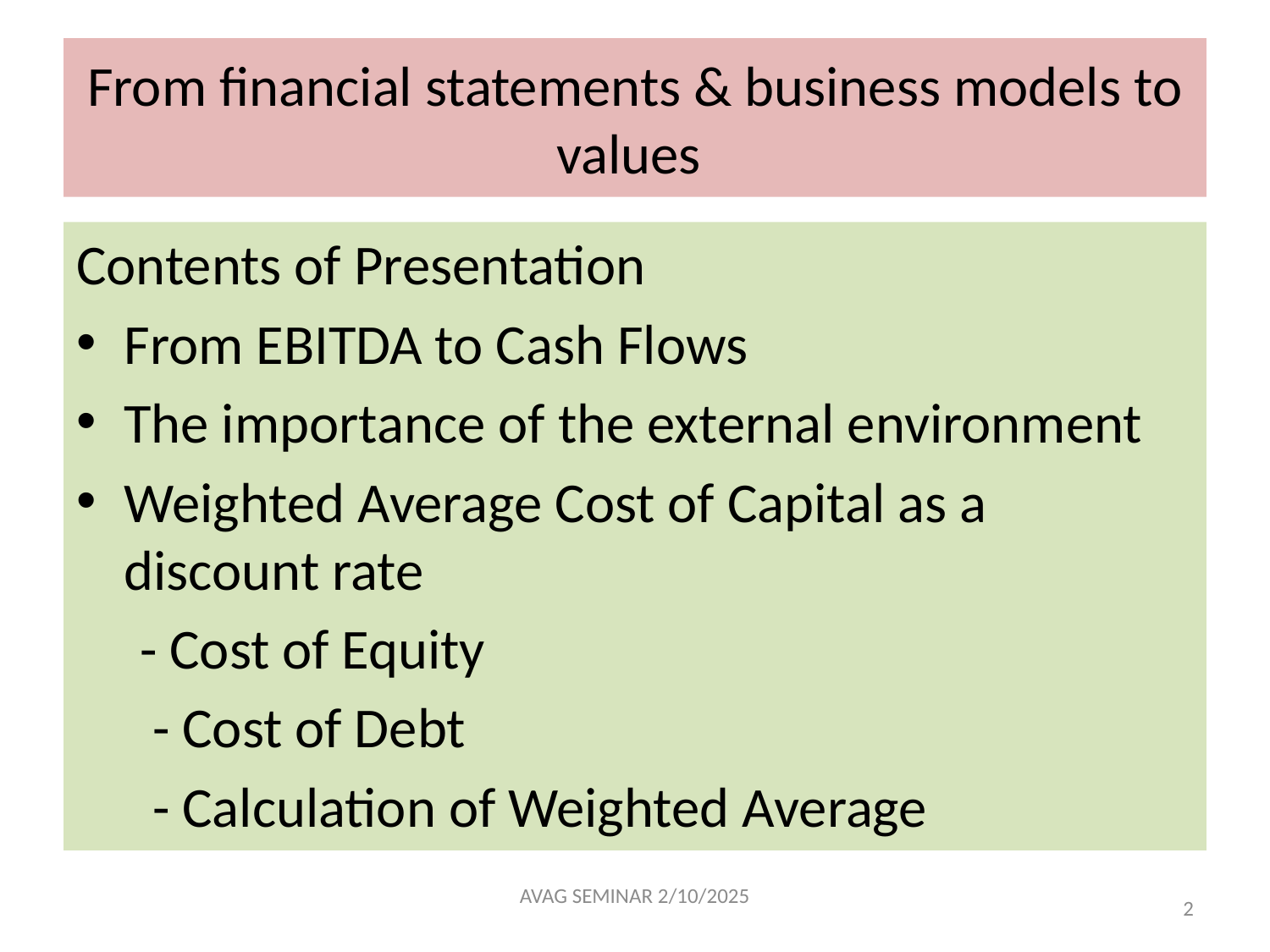

# From financial statements & business models to values
Contents of Presentation
From EBITDA to Cash Flows
The importance of the external environment
Weighted Average Cost of Capital as a discount rate
     - Cost of Equity
      - Cost of Debt
      - Calculation of Weighted Average
AVAG SEMINAR 2/10/2025

2